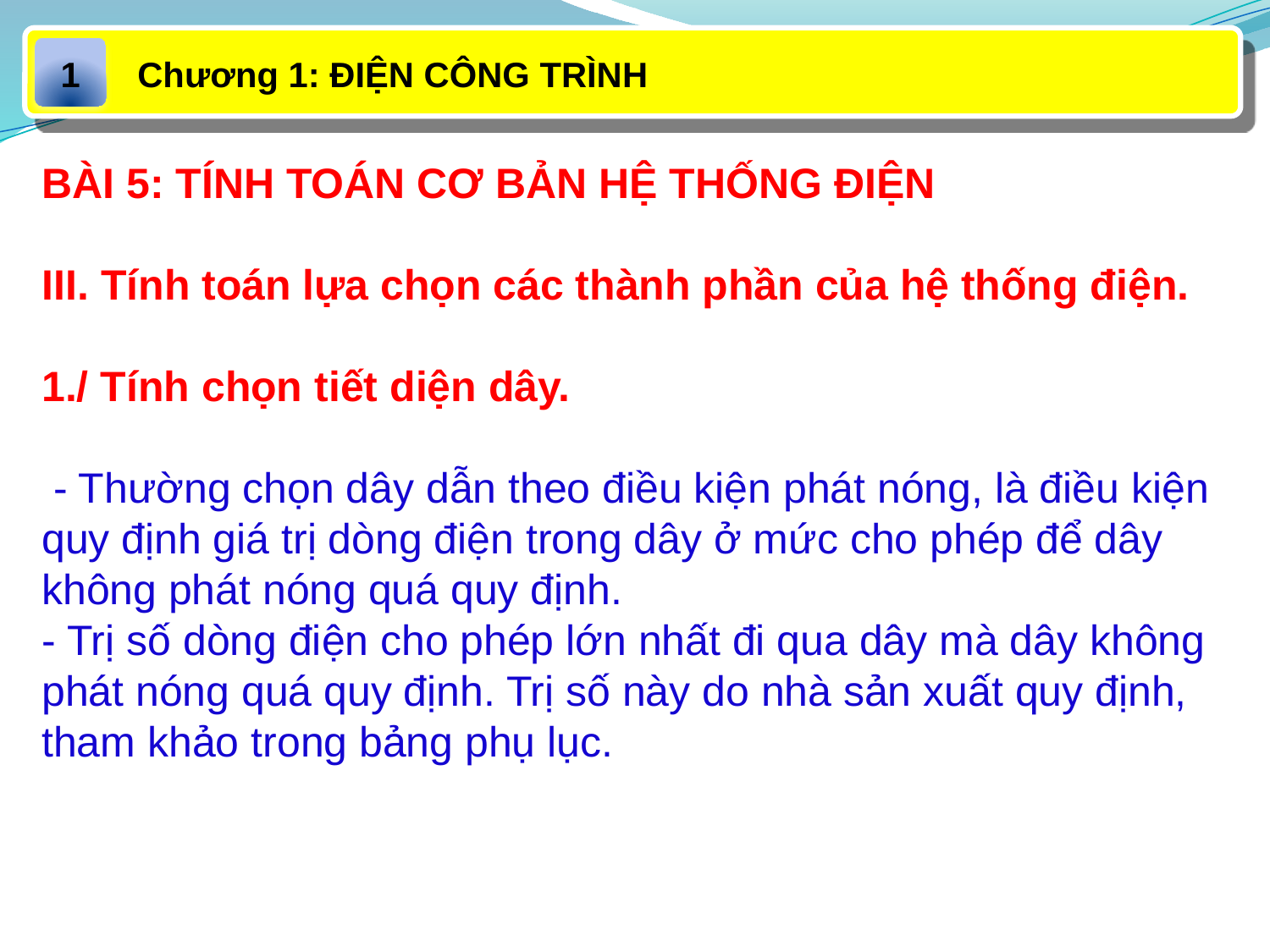

Chương 1: ĐIỆN CÔNG TRÌNH
1

BÀI 5: TÍNH TOÁN CƠ BẢN HỆ THỐNG ĐIỆN

III. Tính toán lựa chọn các thành phần của hệ thống điện.

1./ Tính chọn tiết diện dây.

 - Thường chọn dây dẫn theo điều kiện phát nóng, là điều kiện quy định giá trị dòng điện trong dây ở mức cho phép để dây không phát nóng quá quy định.
- Trị số dòng điện cho phép lớn nhất đi qua dây mà dây không phát nóng quá quy định. Trị số này do nhà sản xuất quy định, tham khảo trong bảng phụ lục.